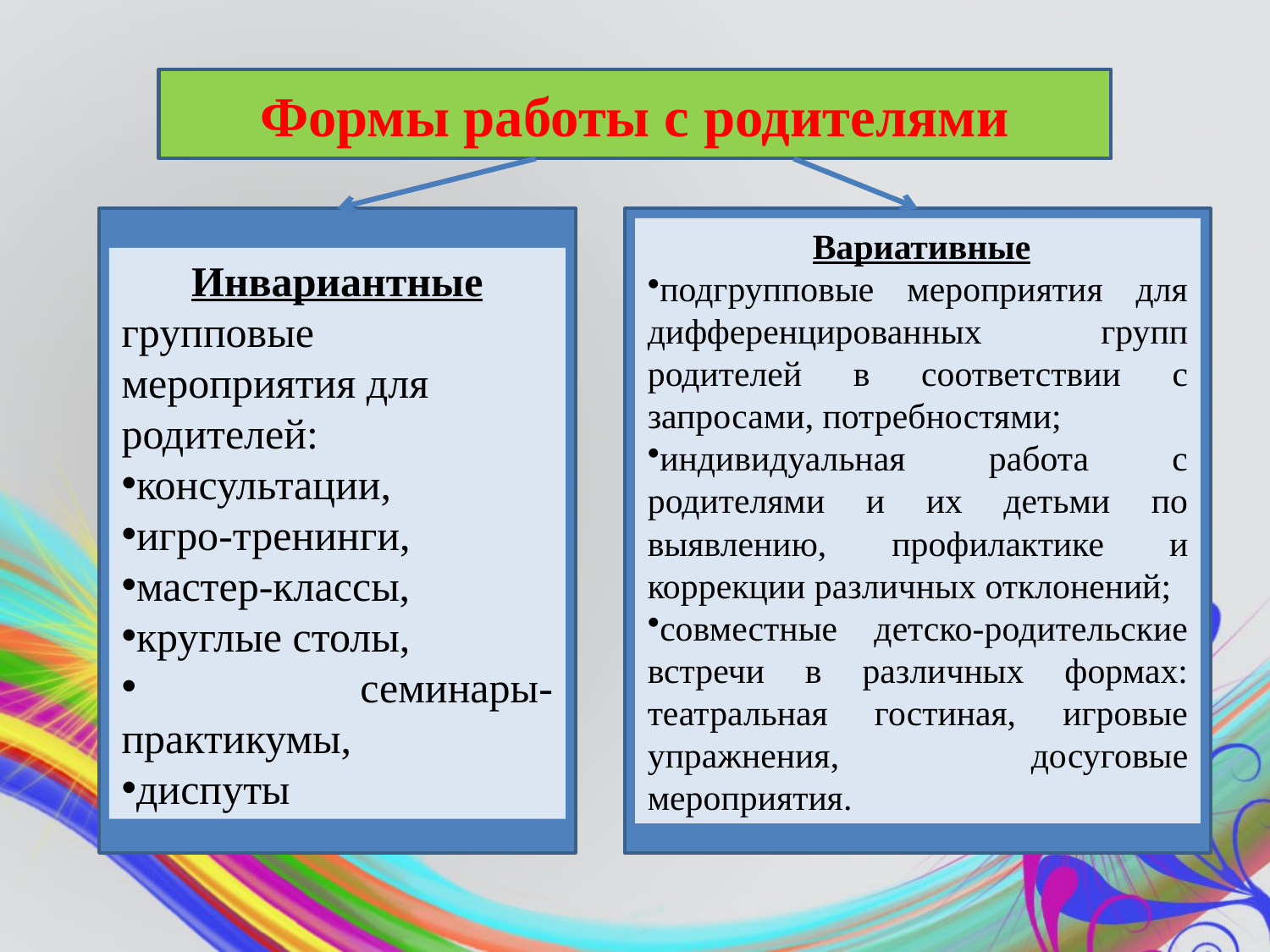

#
Формы работы с родителями

 Вариативные
подгрупповые мероприятия для дифференцированных групп родителей в соответствии с запросами, потребностями;
индивидуальная работа с родителями и их детьми по выявлению, профилактике и коррекции различных отклонений;
совместные детско-родительские встречи в различных формах: театральная гостиная, игровые упражнения, досуговые мероприятия.
Инвариантные
групповые мероприятия для  родителей:
консультации,
игро-тренинги,
мастер-классы,
круглые столы,
 семинары-практикумы,
диспуты